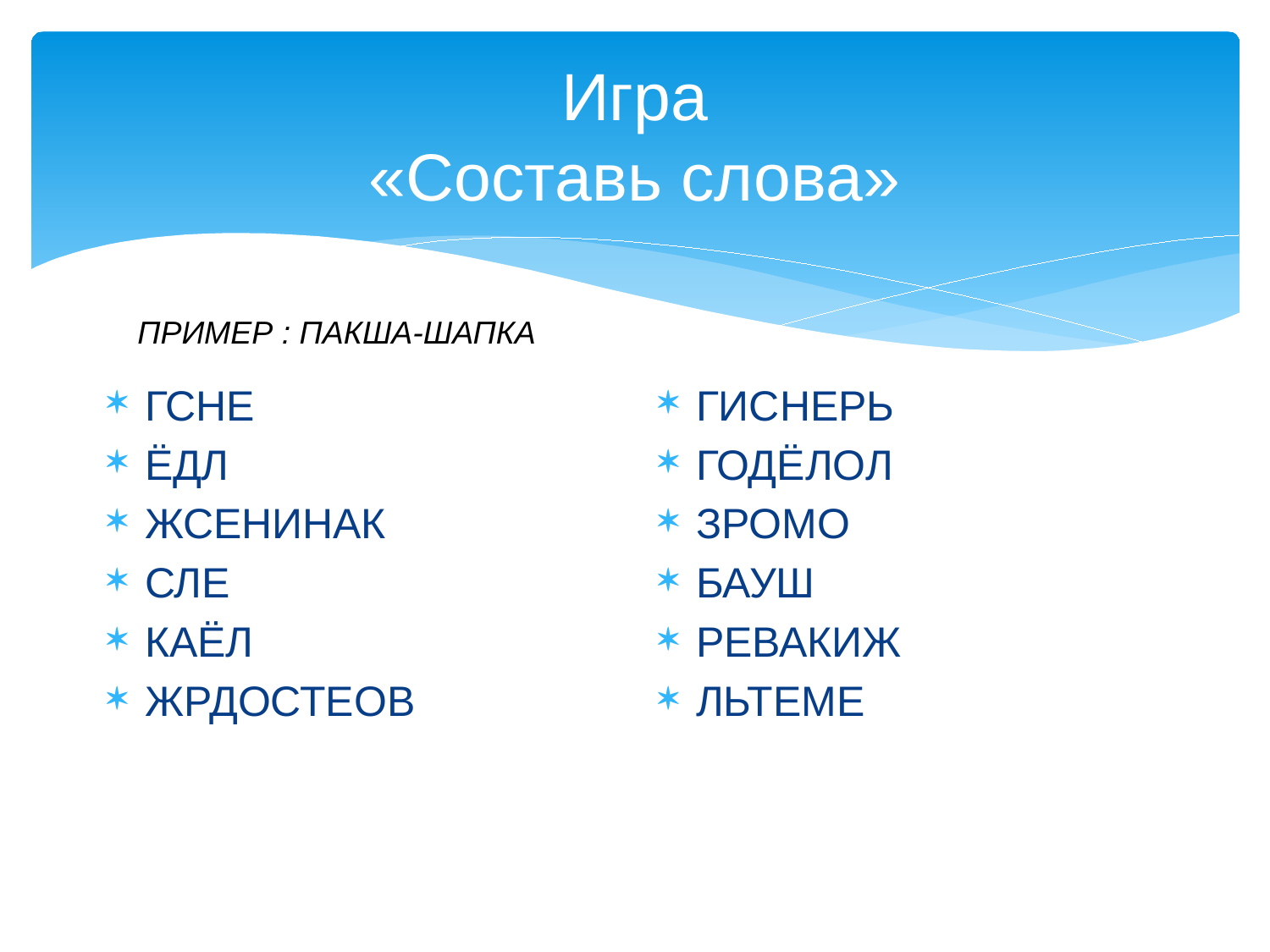

# Игра «Составь слова»
ПРИМЕР : ПАКША-ШАПКА
ГСНЕ
ЁДЛ
ЖСЕНИНАК
СЛЕ
КАЁЛ
ЖРДОСТЕОВ

ГИСНЕРЬ
ГОДЁЛОЛ
ЗРОМО
БАУШ
РЕВАКИЖ
ЛЬТЕМЕ